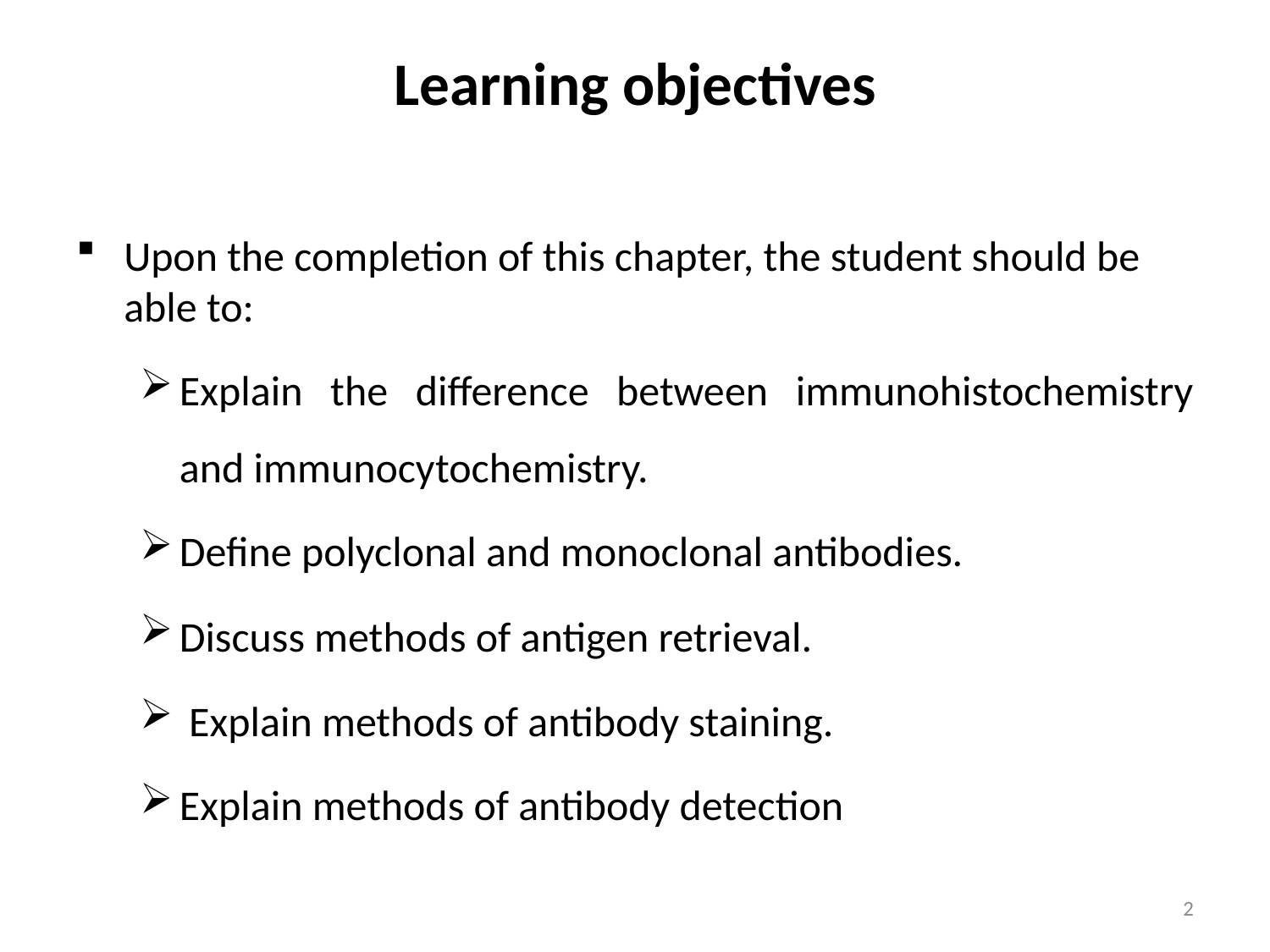

# Learning objectives
Upon the completion of this chapter, the student should be able to:
Explain the difference between immunohistochemistry and immunocytochemistry.
Define polyclonal and monoclonal antibodies.
Discuss methods of antigen retrieval.
 Explain methods of antibody staining.
Explain methods of antibody detection
2